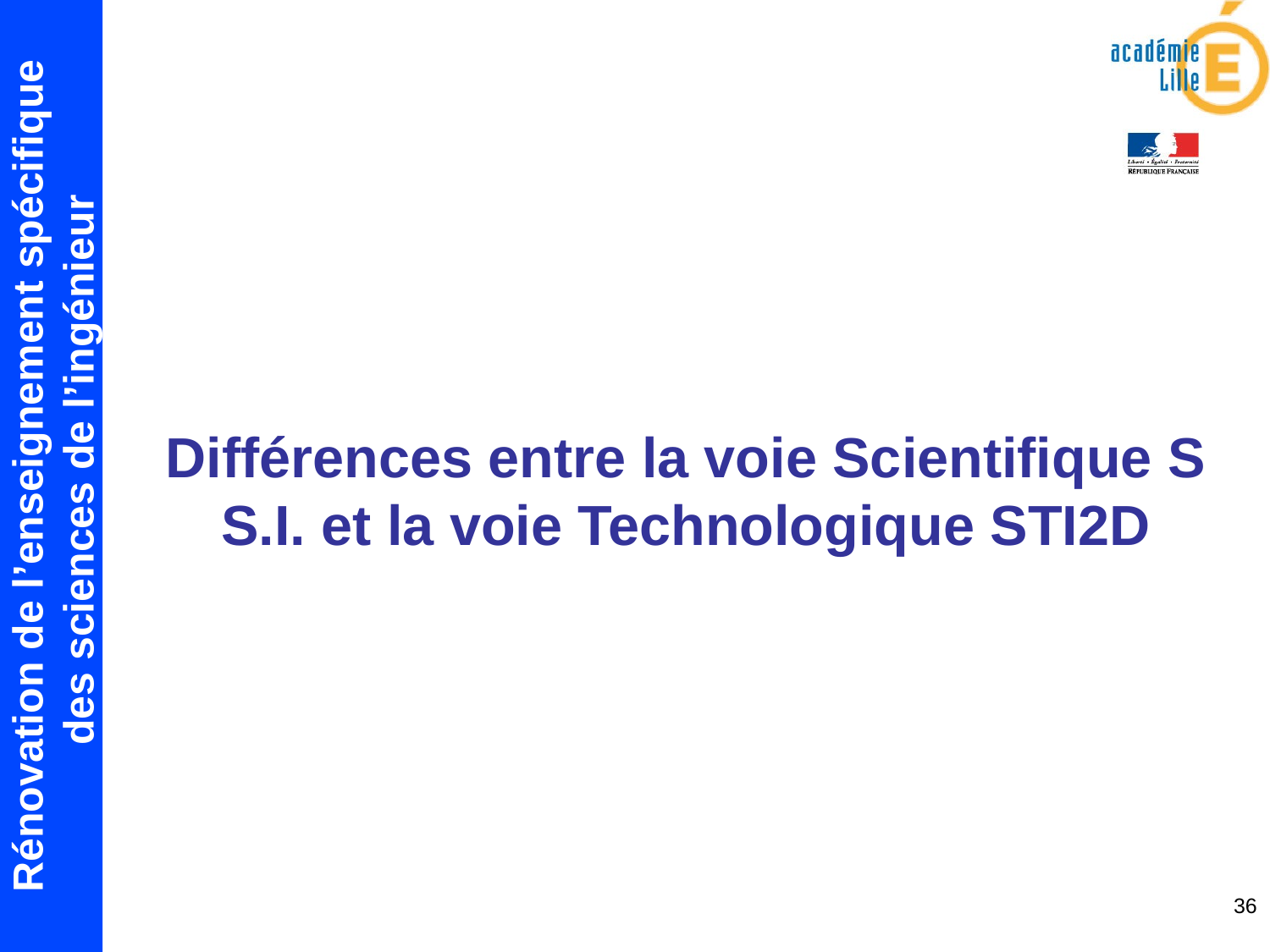

Différences entre la voie Scientifique S S.I. et la voie Technologique STI2D
36